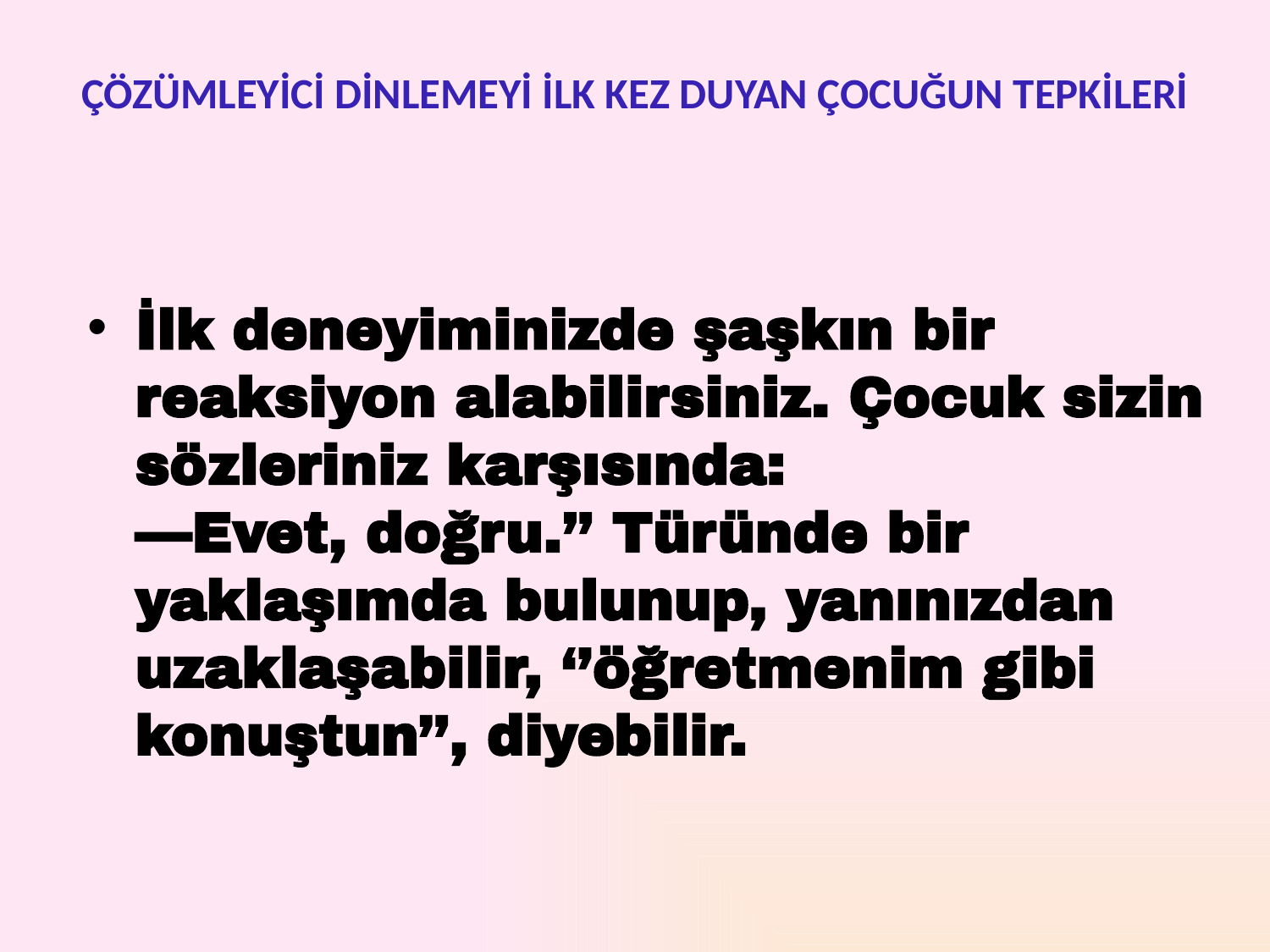

# ÇÖZÜMLEYİCİ DİNLEMEYİ İLK KEZ DUYAN ÇOCUĞUN TEPKİLERİ
İlk deneyiminizde şaşkın bir reaksiyon alabilirsiniz. Çocuk sizin sözleriniz karşısında:
—Evet, doğru.’’ Türünde bir yaklaşımda bulunup, yanınızdan uzaklaşabilir, ‘’öğretmenim gibi konuştun’’, diyebilir.